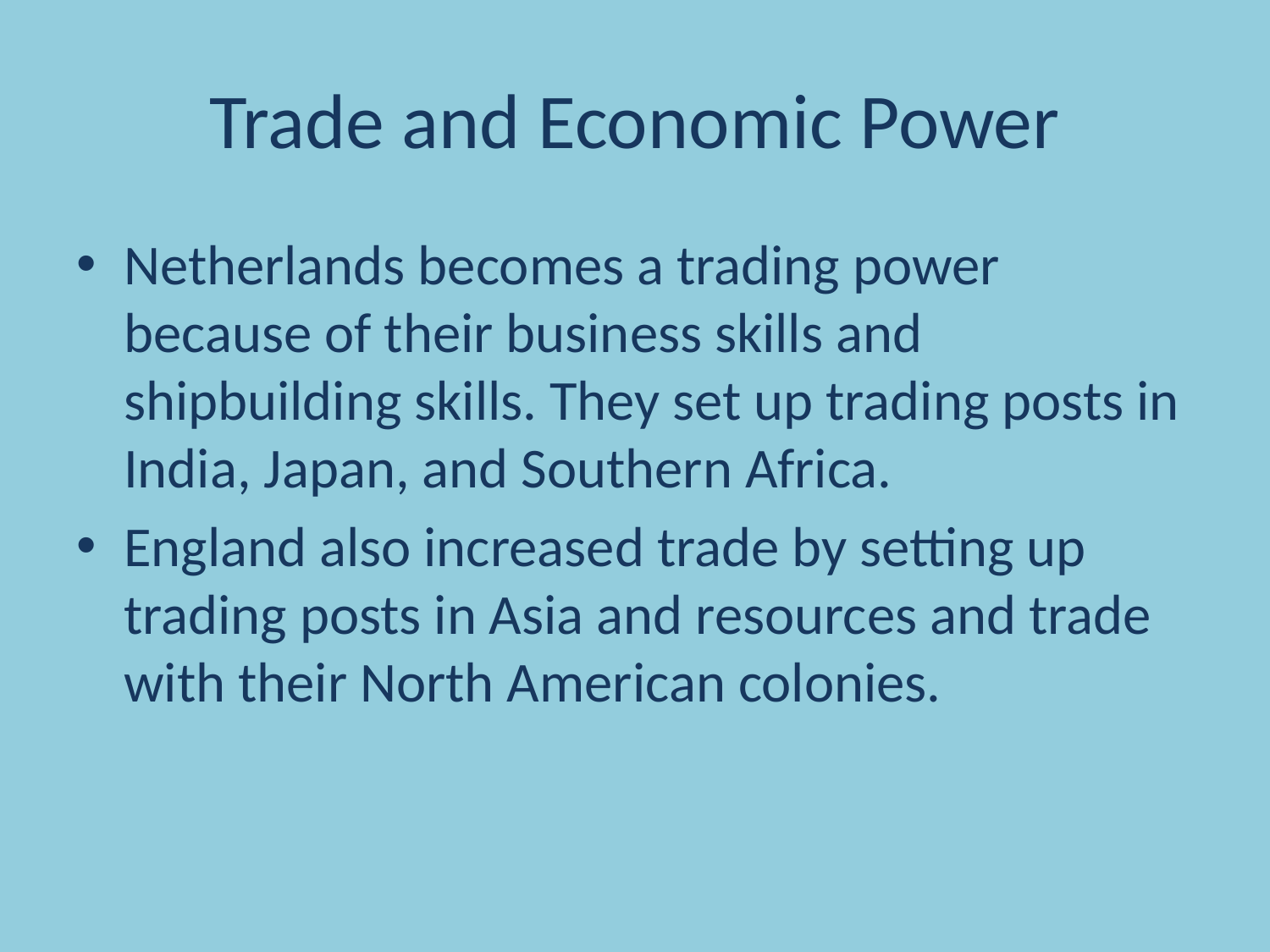

# Trade and Economic Power
Netherlands becomes a trading power because of their business skills and shipbuilding skills. They set up trading posts in India, Japan, and Southern Africa.
England also increased trade by setting up trading posts in Asia and resources and trade with their North American colonies.